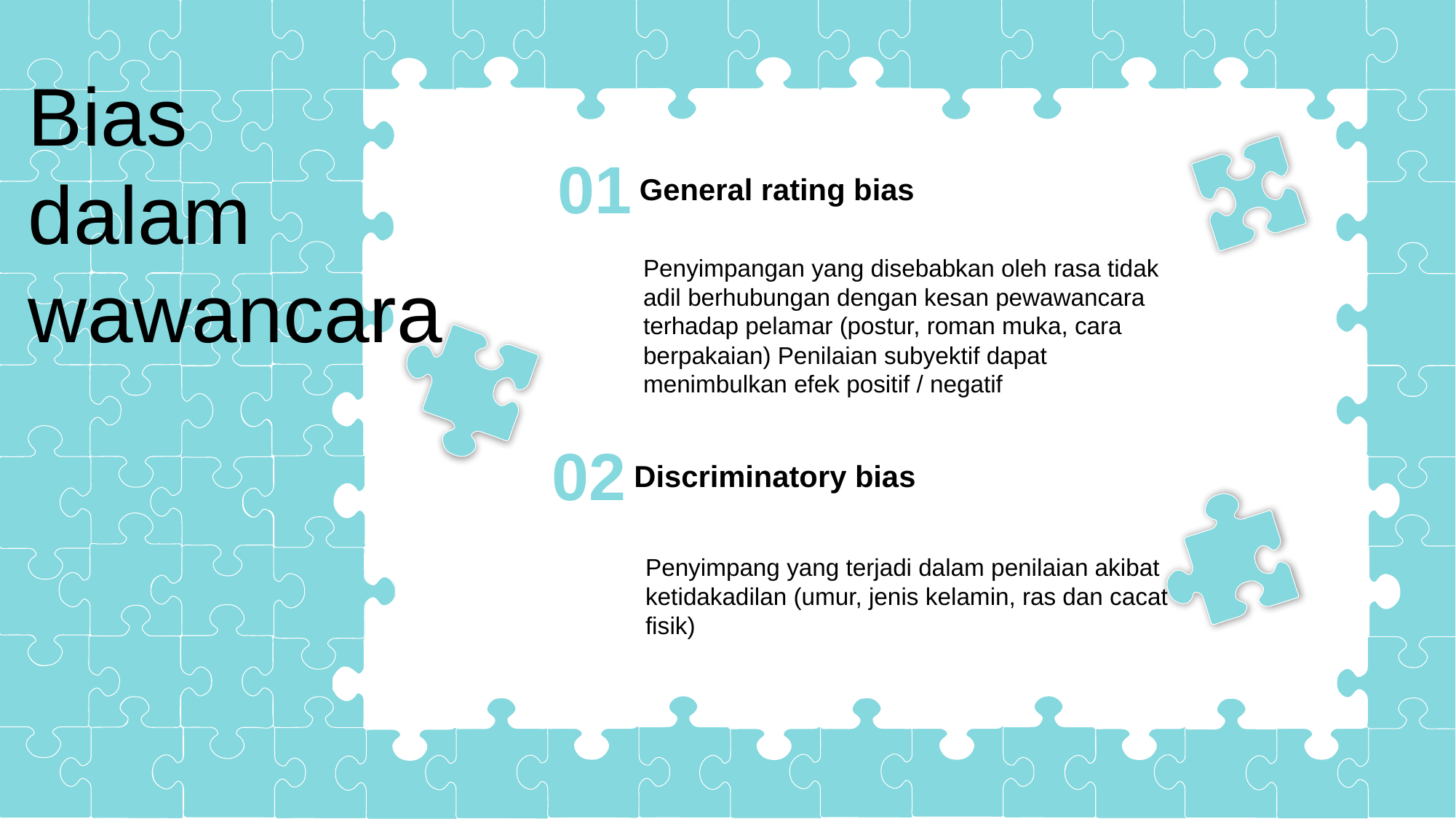

Bias
dalam wawancara
01
General rating bias

Penyimpangan yang disebabkan oleh rasa tidak adil berhubungan dengan kesan pewawancara terhadap pelamar (postur, roman muka, cara berpakaian) Penilaian subyektif dapat menimbulkan efek positif / negatif

02
Discriminatory bias

Penyimpang yang terjadi dalam penilaian akibat ketidakadilan (umur, jenis kelamin, ras dan cacat fisik)